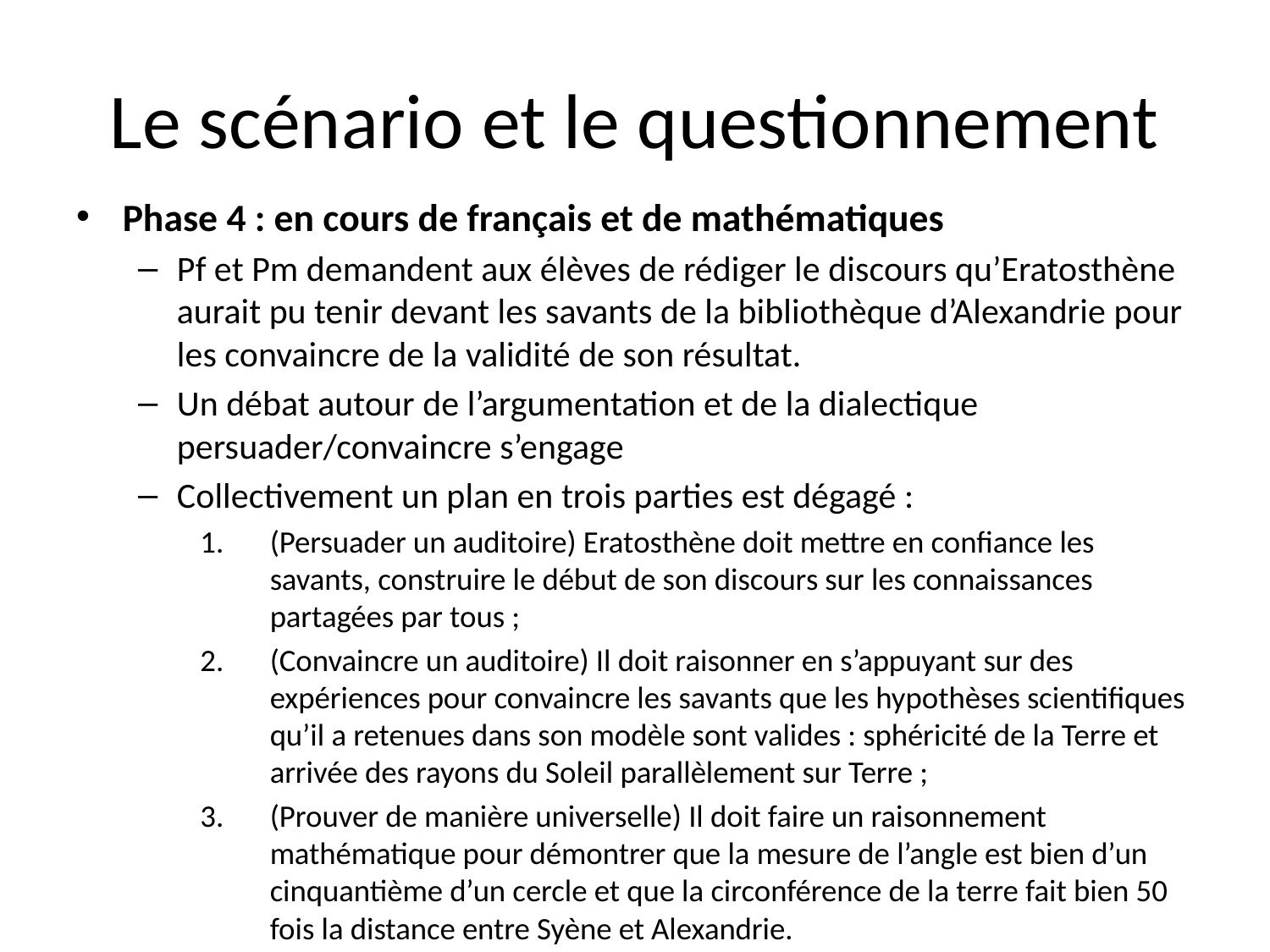

# Le scénario et le questionnement
Phase 4 : en cours de français et de mathématiques
Pf et Pm demandent aux élèves de rédiger le discours qu’Eratosthène aurait pu tenir devant les savants de la bibliothèque d’Alexandrie pour les convaincre de la validité de son résultat.
Un débat autour de l’argumentation et de la dialectique persuader/convaincre s’engage
Collectivement un plan en trois parties est dégagé :
(Persuader un auditoire) Eratosthène doit mettre en confiance les savants, construire le début de son discours sur les connaissances partagées par tous ;
(Convaincre un auditoire) Il doit raisonner en s’appuyant sur des expériences pour convaincre les savants que les hypothèses scientifiques qu’il a retenues dans son modèle sont valides : sphéricité de la Terre et arrivée des rayons du Soleil parallèlement sur Terre ;
(Prouver de manière universelle) Il doit faire un raisonnement mathématique pour démontrer que la mesure de l’angle est bien d’un cinquantième d’un cercle et que la circonférence de la terre fait bien 50 fois la distance entre Syène et Alexandrie.